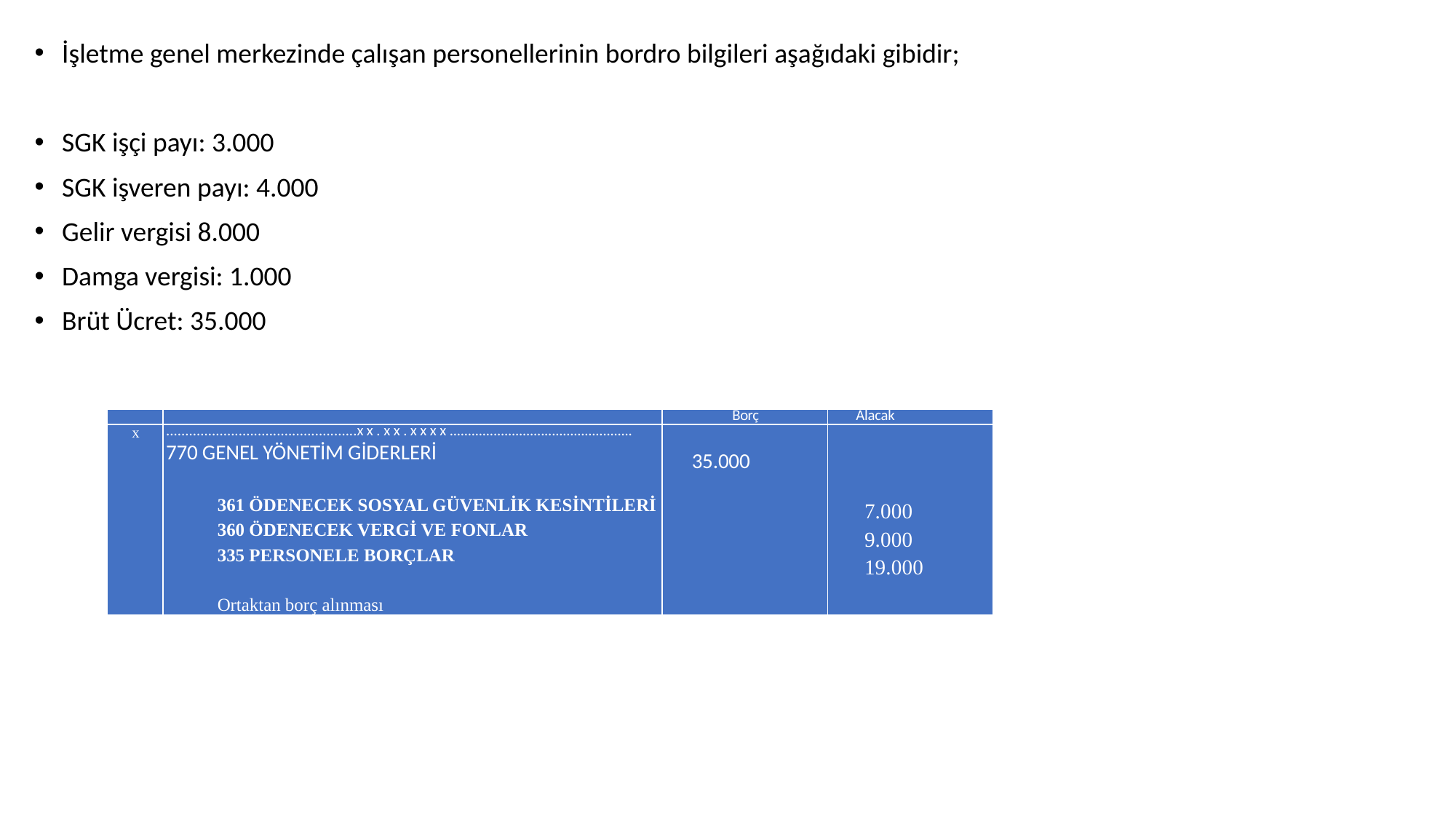

İşletme genel merkezinde çalışan personellerinin bordro bilgileri aşağıdaki gibidir;

SGK işçi payı: 3.000
SGK işveren payı: 4.000
Gelir vergisi 8.000
Damga vergisi: 1.000
Brüt Ücret: 35.000

|  |  | Borç | Alacak |
| --- | --- | --- | --- |
| x | ..................................................xx.xx.xxxx.................................................. 770 GENEL YÖNETİM GİDERLERİ 361 ÖDENECEK SOSYAL GÜVENLİK KESİNTİLERİ 360 ÖDENECEK VERGİ VE FONLAR 335 PERSONELE BORÇLAR Ortaktan borç alınması | 35.000 | 7.000 9.000 19.000 |